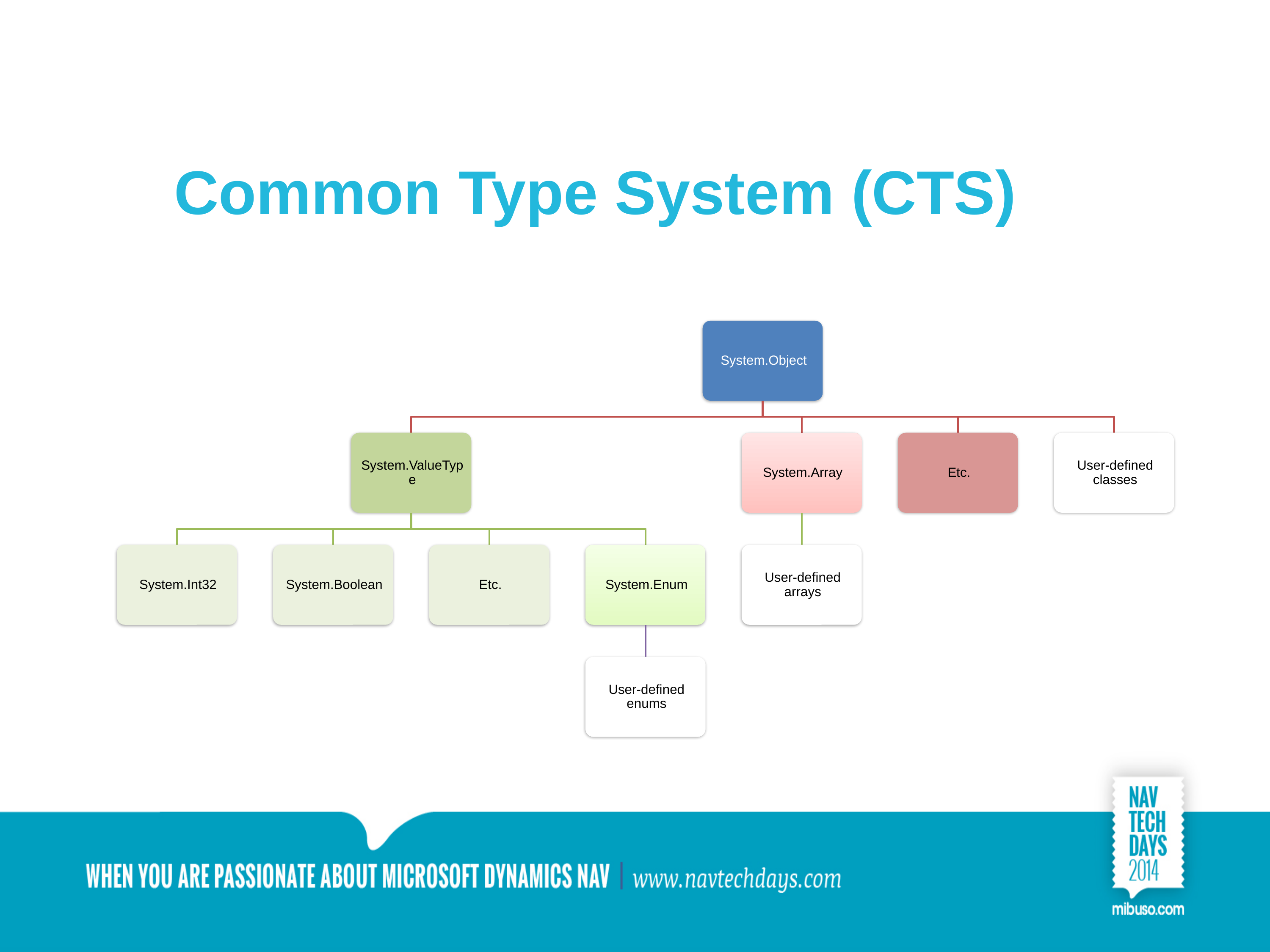

# Common Type System (CTS)
System.Object
System.ValueType
System.Int32
System.Boolean
Etc.
System.Enum
User-defined enums
System.Array
User-defined arrays
Etc.
User-defined classes